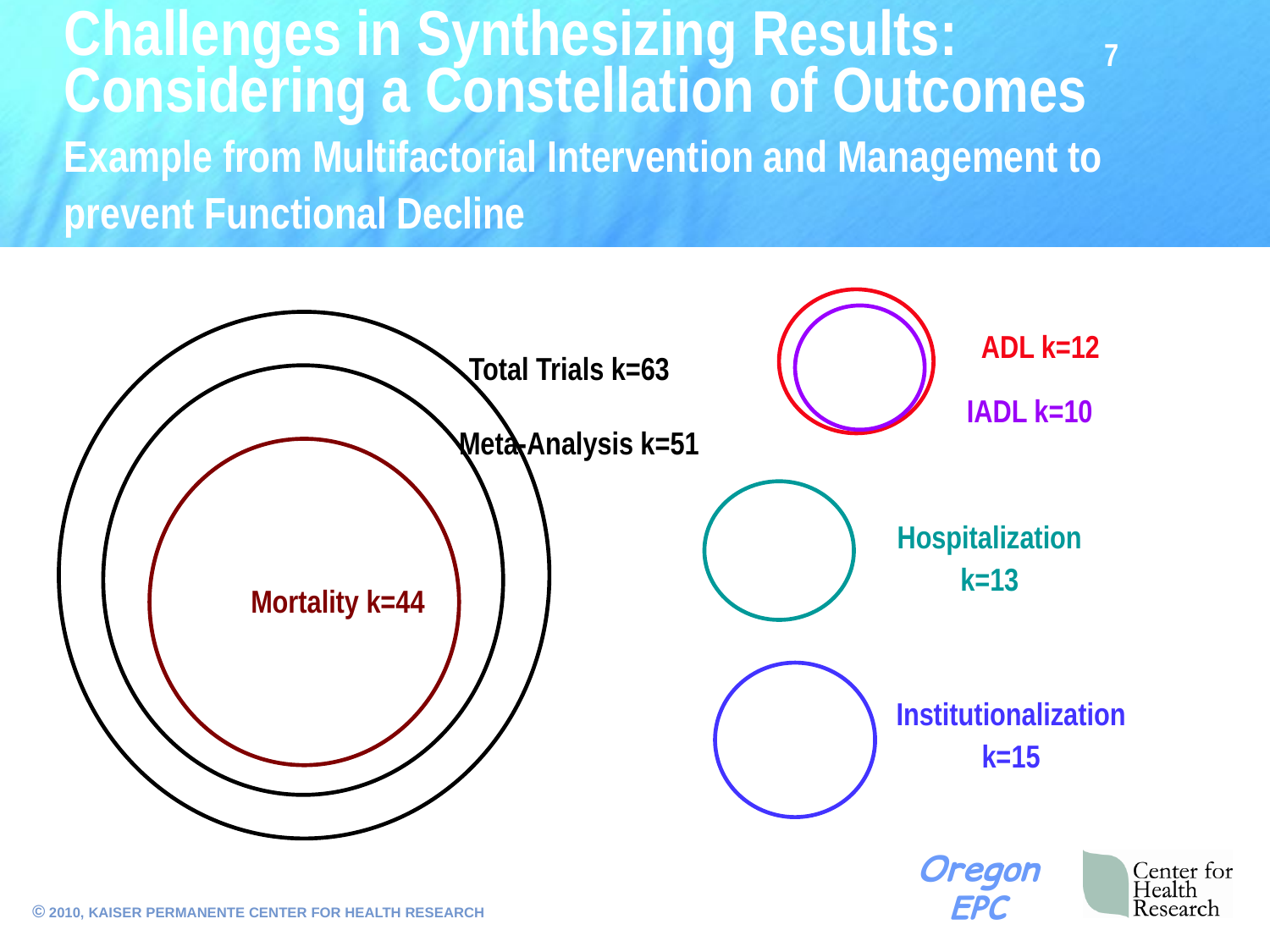

7
# Challenges in Synthesizing Results: Considering a Constellation of Outcomes Example from Multifactorial Intervention and Management to prevent Functional Decline

ADL k=12

	   Total Trials k=63

Meta-Analysis k=51

Mortality k=44
IADL k=10

Hospitalization
k=13

Institutionalization
k=15